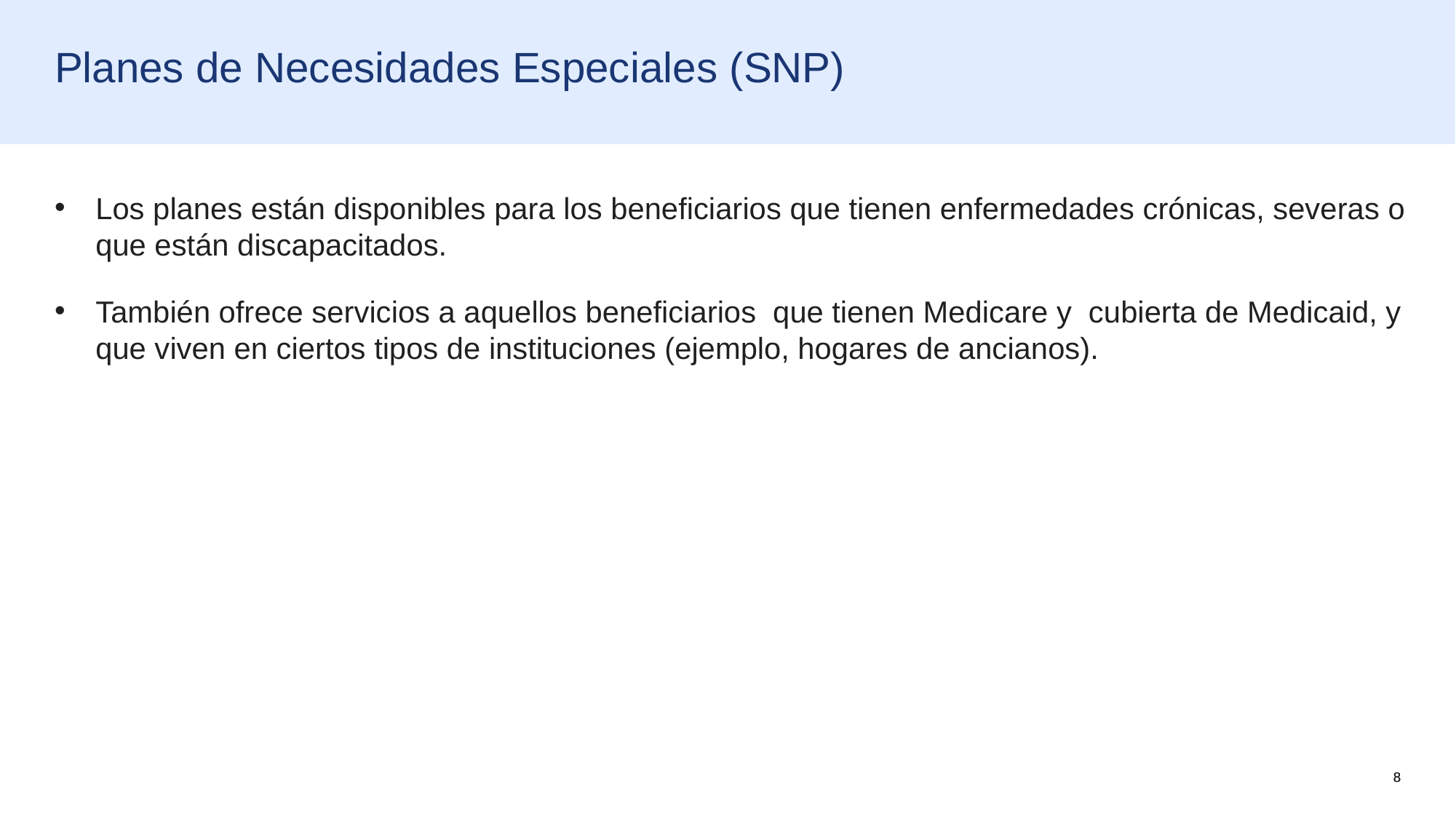

Planes de Necesidades Especiales (SNP) (cont.)
Planes de Necesidades Especiales (SNP)
Los planes están disponibles para los beneficiarios que tienen enfermedades crónicas, severas o que están discapacitados.
También ofrece servicios a aquellos beneficiarios  que tienen Medicare y  cubierta de Medicaid, y que viven en ciertos tipos de instituciones (ejemplo, hogares de ancianos).